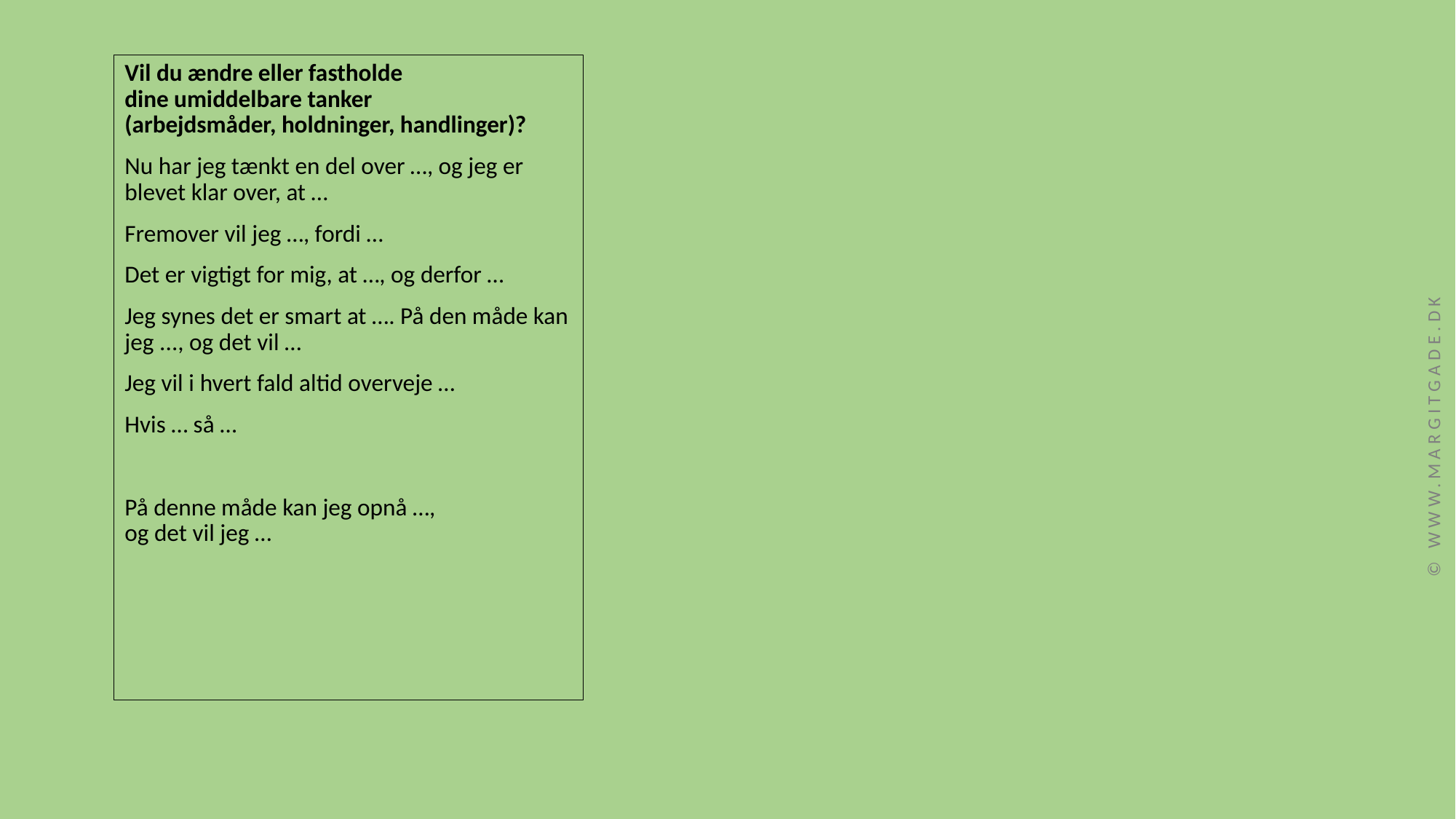

Vil du ændre eller fastholde
dine umiddelbare tanker
(arbejdsmåder, holdninger, handlinger)?
Nu har jeg tænkt en del over …, og jeg er blevet klar over, at …
Fremover vil jeg …, fordi …
Det er vigtigt for mig, at …, og derfor …
Jeg synes det er smart at …. På den måde kan jeg ..., og det vil …
Jeg vil i hvert fald altid overveje …
Hvis … så …

På denne måde kan jeg opnå …,
og det vil jeg …

© www.margitgade.dk